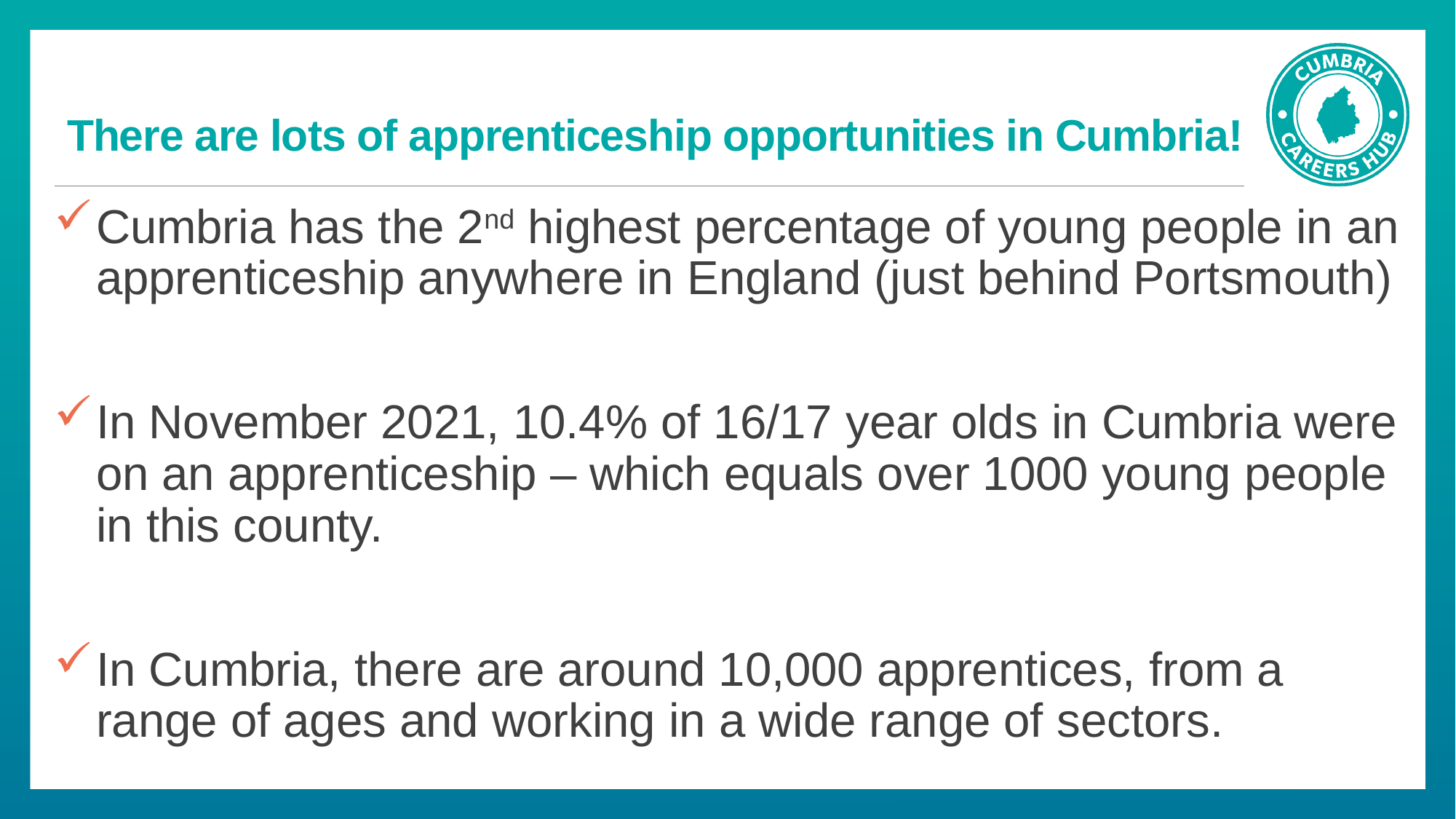

# There are lots of apprenticeship opportunities in Cumbria!
Cumbria has the 2nd highest percentage of young people in an apprenticeship anywhere in England (just behind Portsmouth)

In November 2021, 10.4% of 16/17 year olds in Cumbria were on an apprenticeship – which equals over 1000 young people in this county.

In Cumbria, there are around 10,000 apprentices, from a range of ages and working in a wide range of sectors.